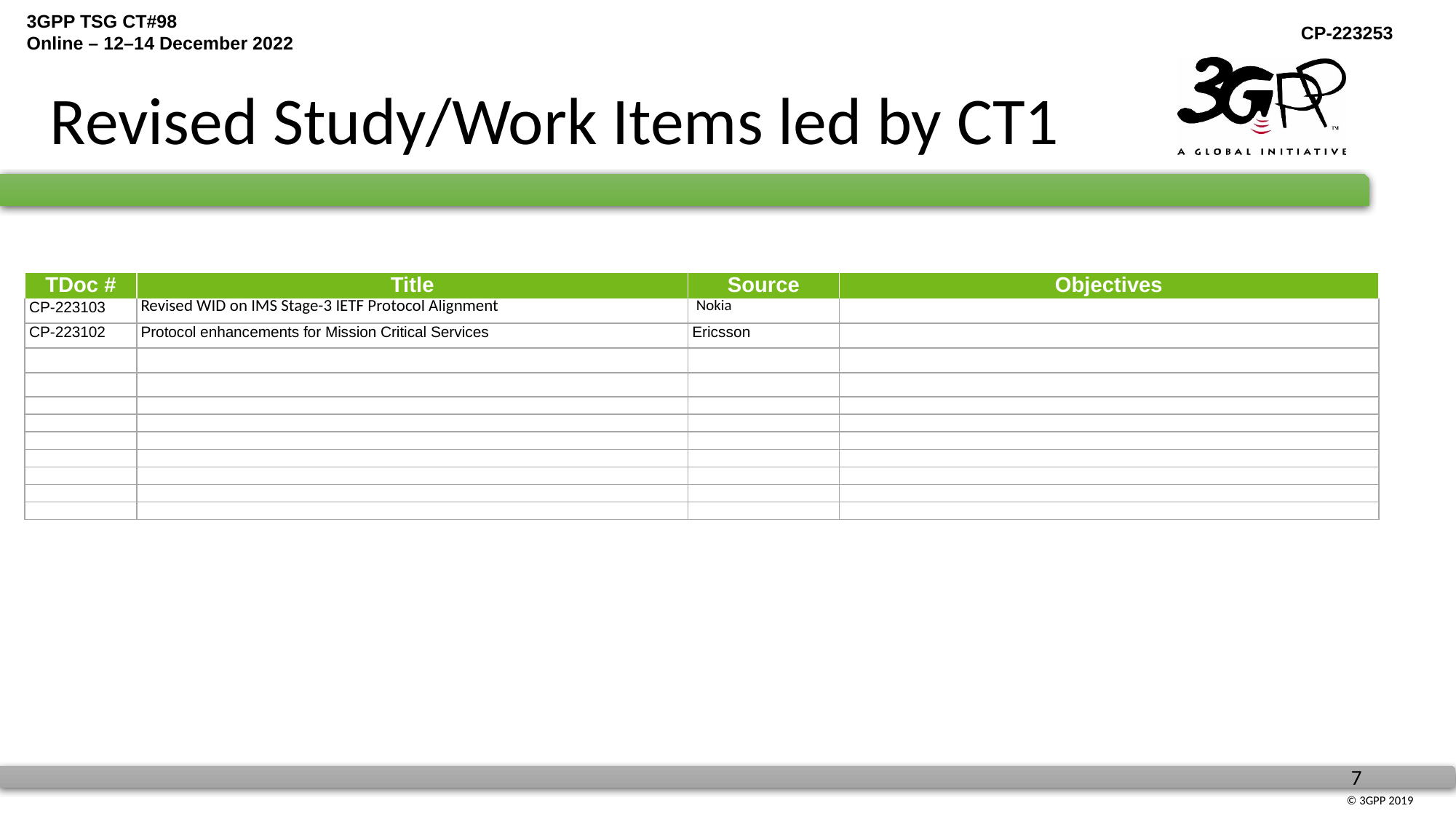

# Revised Study/Work Items led by CT1
| TDoc # | Title | Source | Objectives |
| --- | --- | --- | --- |
| CP-223103 | Revised WID on IMS Stage-3 IETF Protocol Alignment | Nokia |  |
| CP-223102 | Protocol enhancements for Mission Critical Services | Ericsson |  |
|  |  |  |  |
|  |  |  |  |
|  |  |  |  |
|  |  |  |  |
|  |  |  |  |
|  |  |  |  |
|  |  |  |  |
|  |  |  |  |
|  |  |  |  |